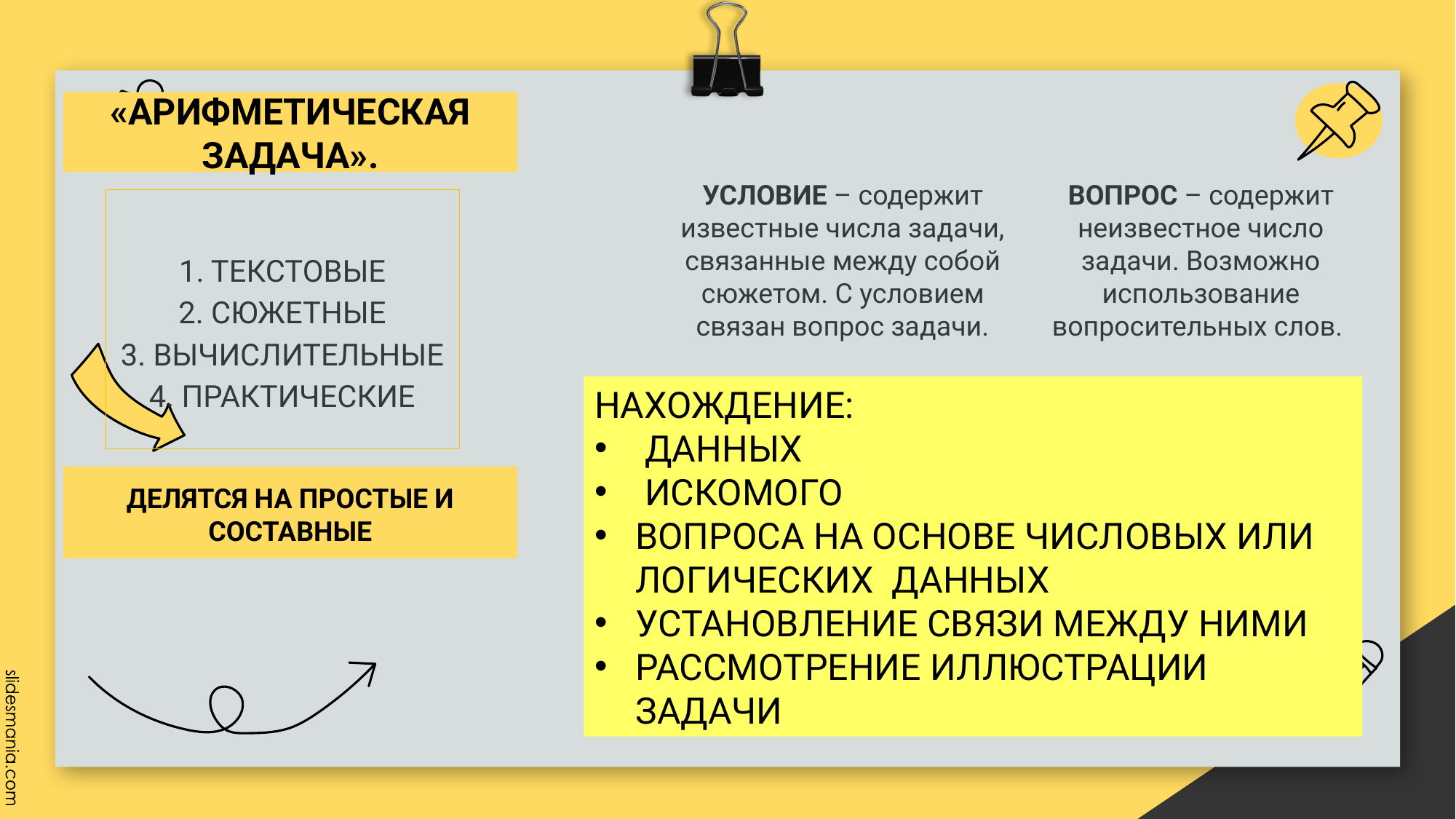

«АРИФМЕТИЧЕСКАЯ ЗАДАЧА».
УСЛОВИЕ – содержит известные числа задачи, связанные между собой сюжетом. С условием связан вопрос задачи.
ВОПРОС – содержит неизвестное число задачи. Возможно использование вопросительных слов.
1. ТЕКСТОВЫЕ
2. СЮЖЕТНЫЕ
3. ВЫЧИСЛИТЕЛЬНЫЕ
4. ПРАКТИЧЕСКИЕ
НАХОЖДЕНИЕ:
 ДАННЫХ
 ИСКОМОГО
ВОПРОСА НА ОСНОВЕ ЧИСЛОВЫХ ИЛИ ЛОГИЧЕСКИХ  ДАННЫХ
УСТАНОВЛЕНИЕ СВЯЗИ МЕЖДУ НИМИ
РАССМОТРЕНИЕ ИЛЛЮСТРАЦИИ ЗАДАЧИ
ДЕЛЯТСЯ НА ПРОСТЫЕ И СОСТАВНЫЕ